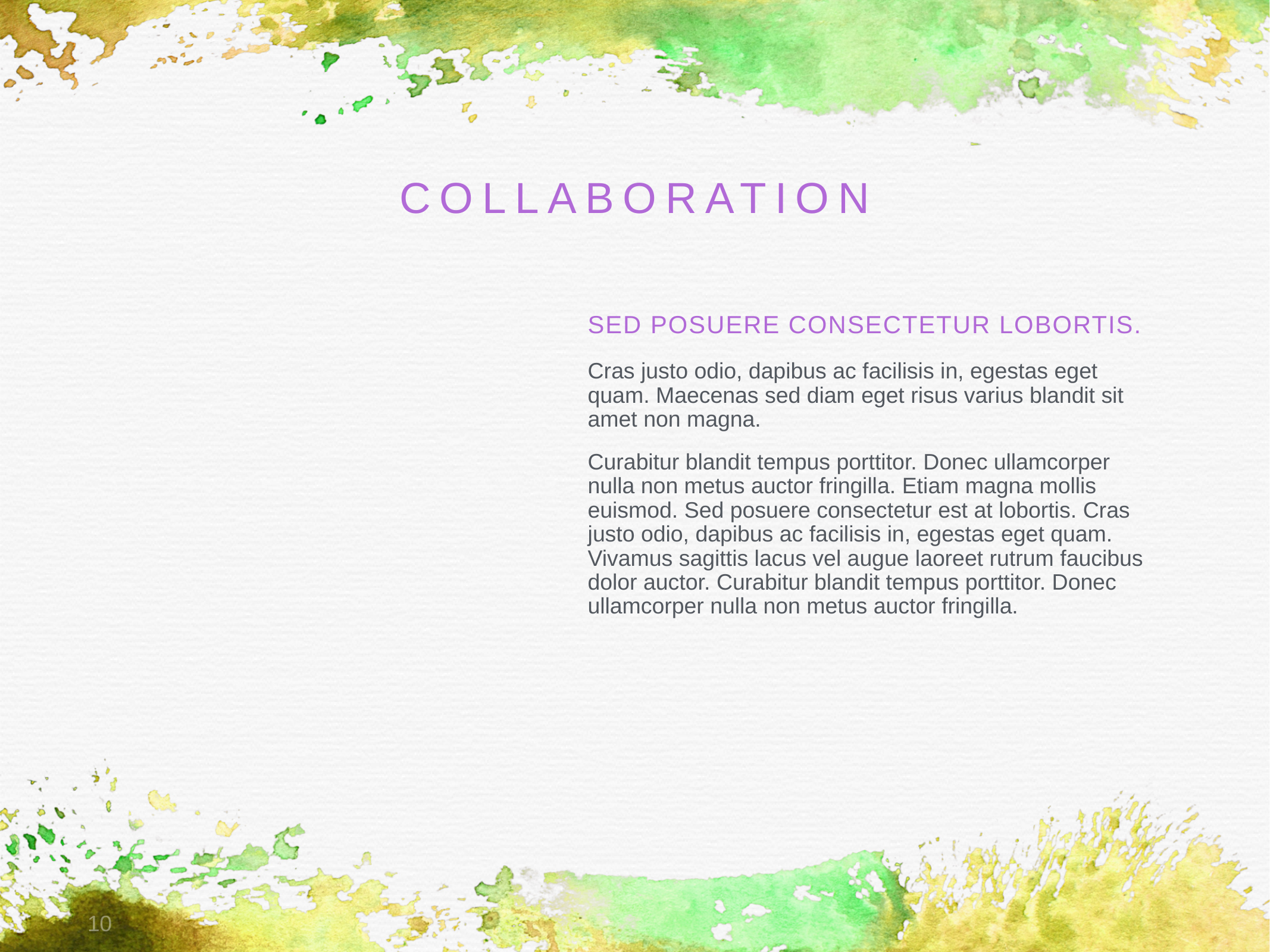

# Collaboration
Sed posuere consectetur lobortis.
Cras justo odio, dapibus ac facilisis in, egestas eget quam. Maecenas sed diam eget risus varius blandit sit amet non magna.
Curabitur blandit tempus porttitor. Donec ullamcorper nulla non metus auctor fringilla. Etiam magna mollis euismod. Sed posuere consectetur est at lobortis. Cras justo odio, dapibus ac facilisis in, egestas eget quam. Vivamus sagittis lacus vel augue laoreet rutrum faucibus dolor auctor. Curabitur blandit tempus porttitor. Donec ullamcorper nulla non metus auctor fringilla.

10